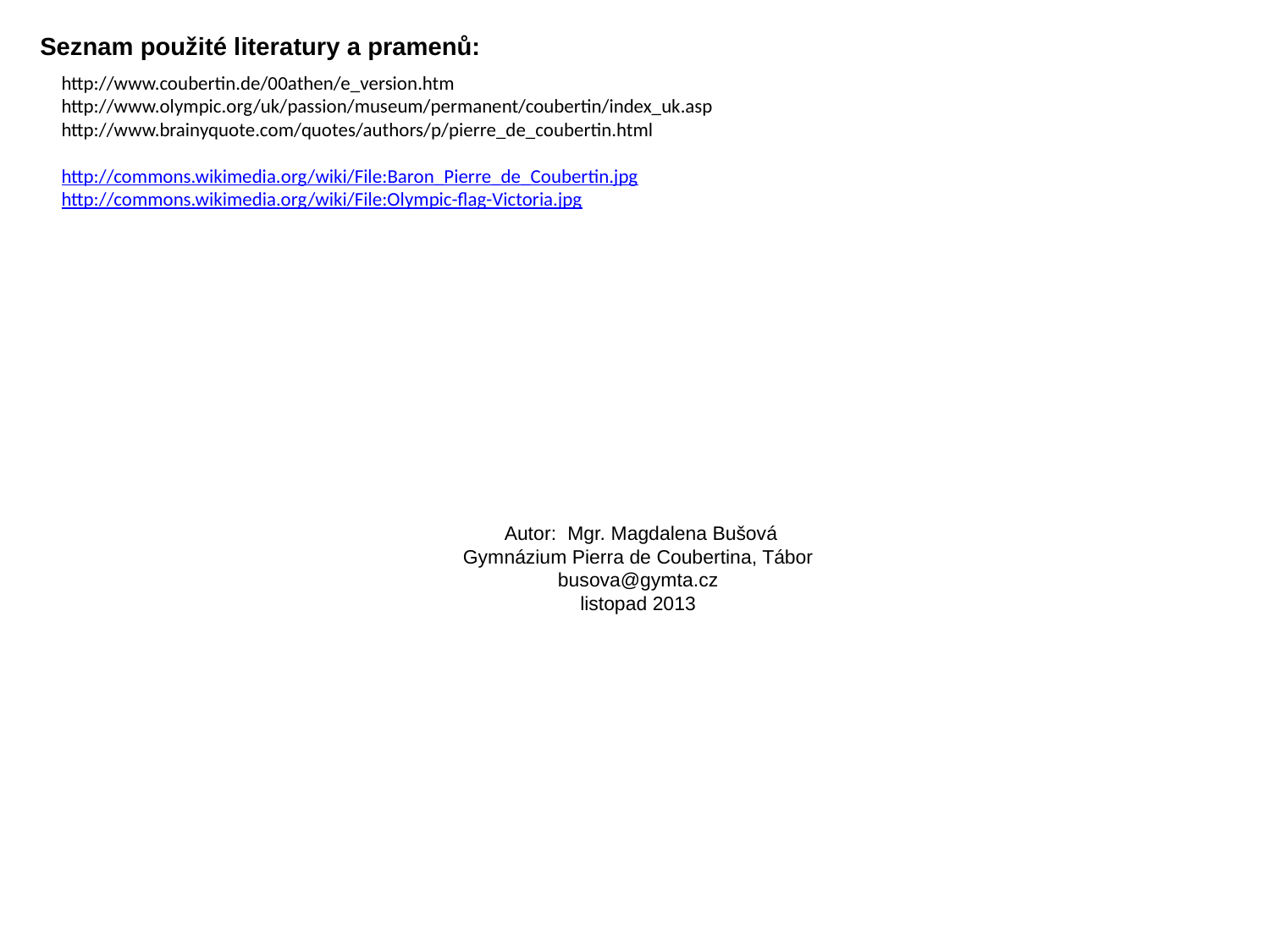

Seznam použité literatury a pramenů:
http://www.coubertin.de/00athen/e_version.htm
http://www.olympic.org/uk/passion/museum/permanent/coubertin/index_uk.asp
http://www.brainyquote.com/quotes/authors/p/pierre_de_coubertin.html

http://commons.wikimedia.org/wiki/File:Baron_Pierre_de_Coubertin.jpg
http://commons.wikimedia.org/wiki/File:Olympic-flag-Victoria.jpg

 Autor:  Mgr. Magdalena Bušová
Gymnázium Pierra de Coubertina, Tábor
busova@gymta.cz
listopad 2013